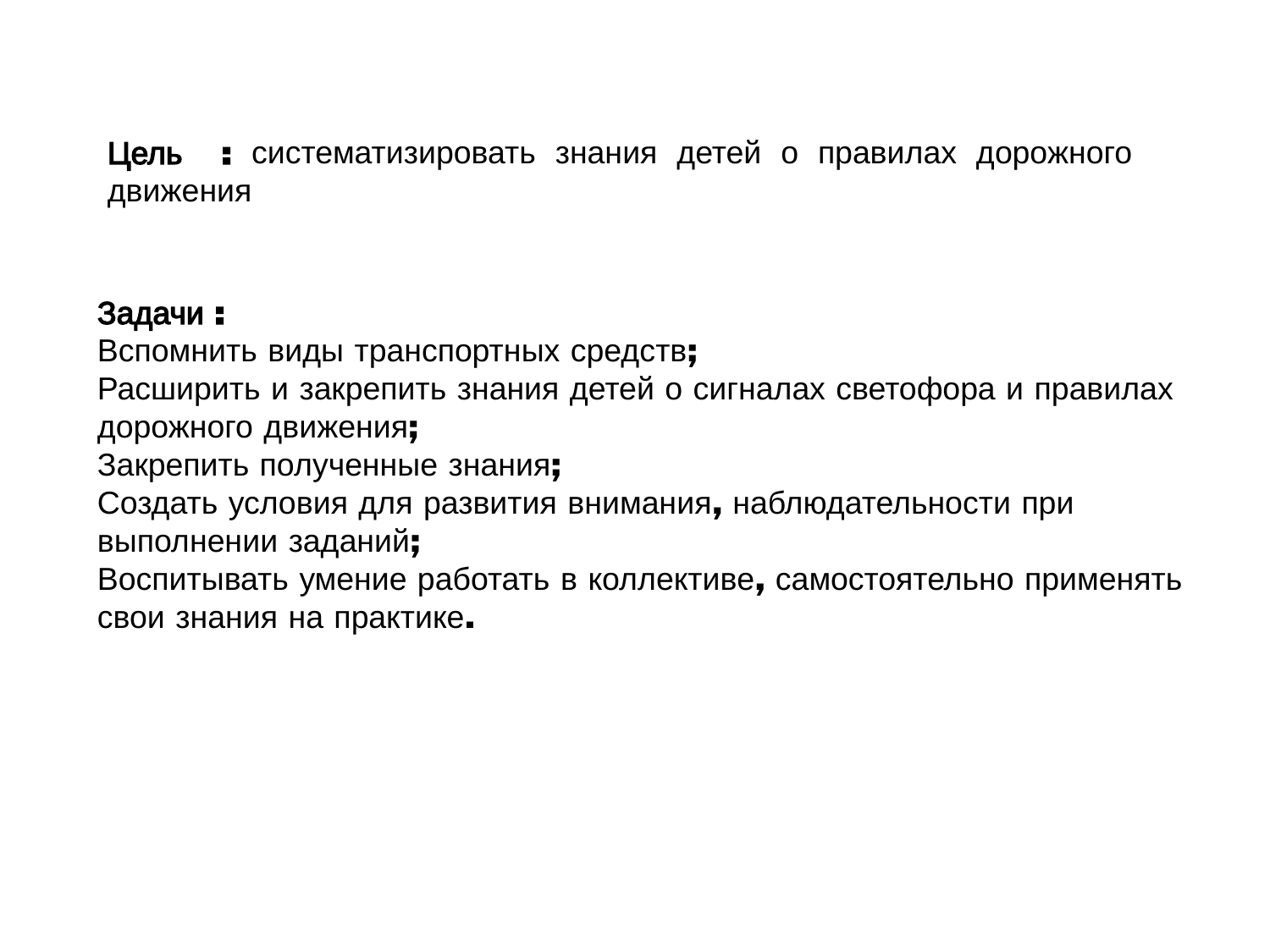

Цель  : систематизировать знания детей о правилах дорожного движения
Задачи :
Вспомнить виды транспортных средств;
Расширить и закрепить знания детей о сигналах светофора и правилах дорожного движения;
Закрепить полученные знания;
Создать условия для развития внимания, наблюдательности при выполнении заданий;
Воспитывать умение работать в коллективе, самостоятельно применять свои знания на практике.